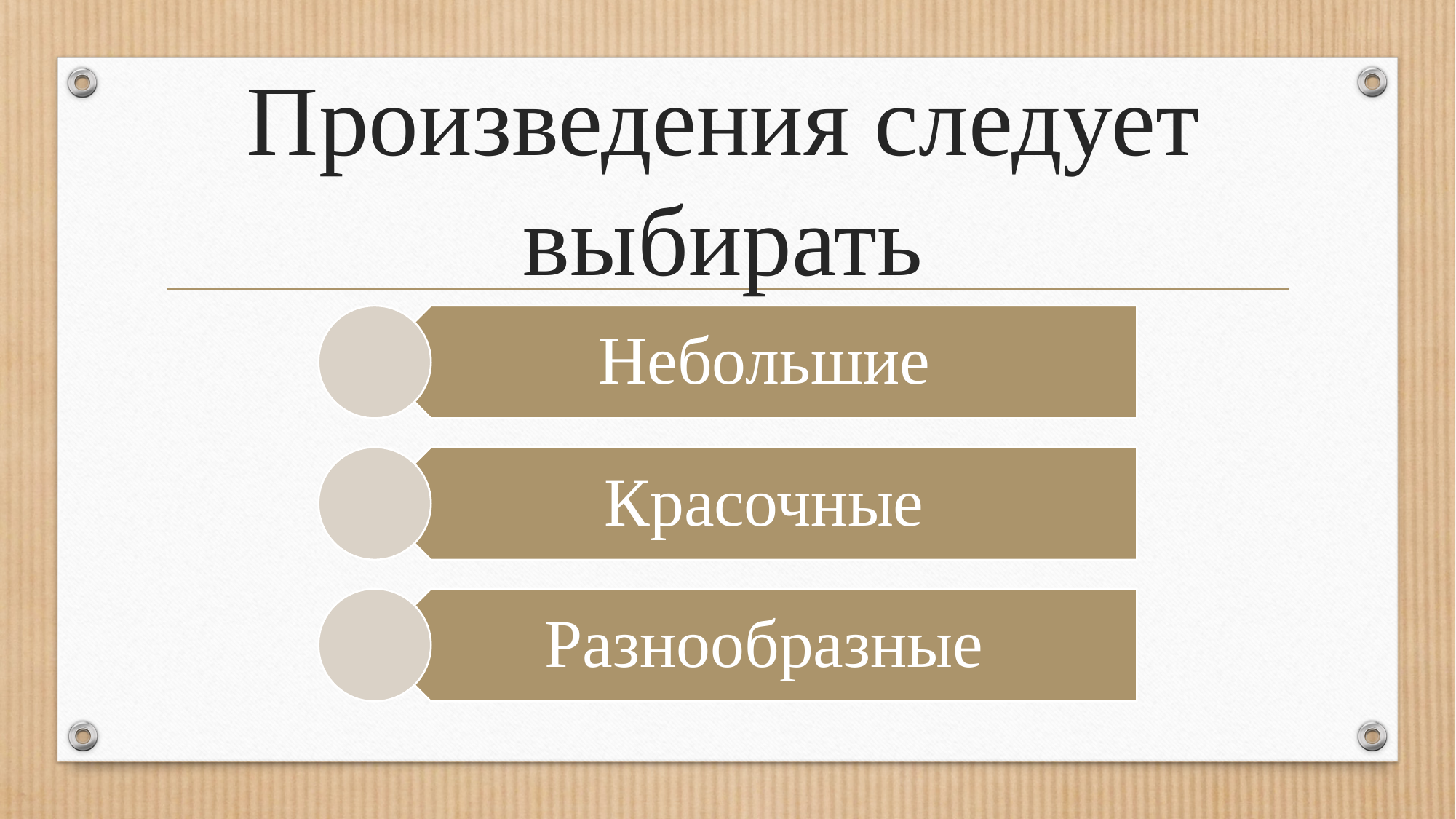

# Произведения следует выбирать
Небольшие
Красочные
Разнообразные